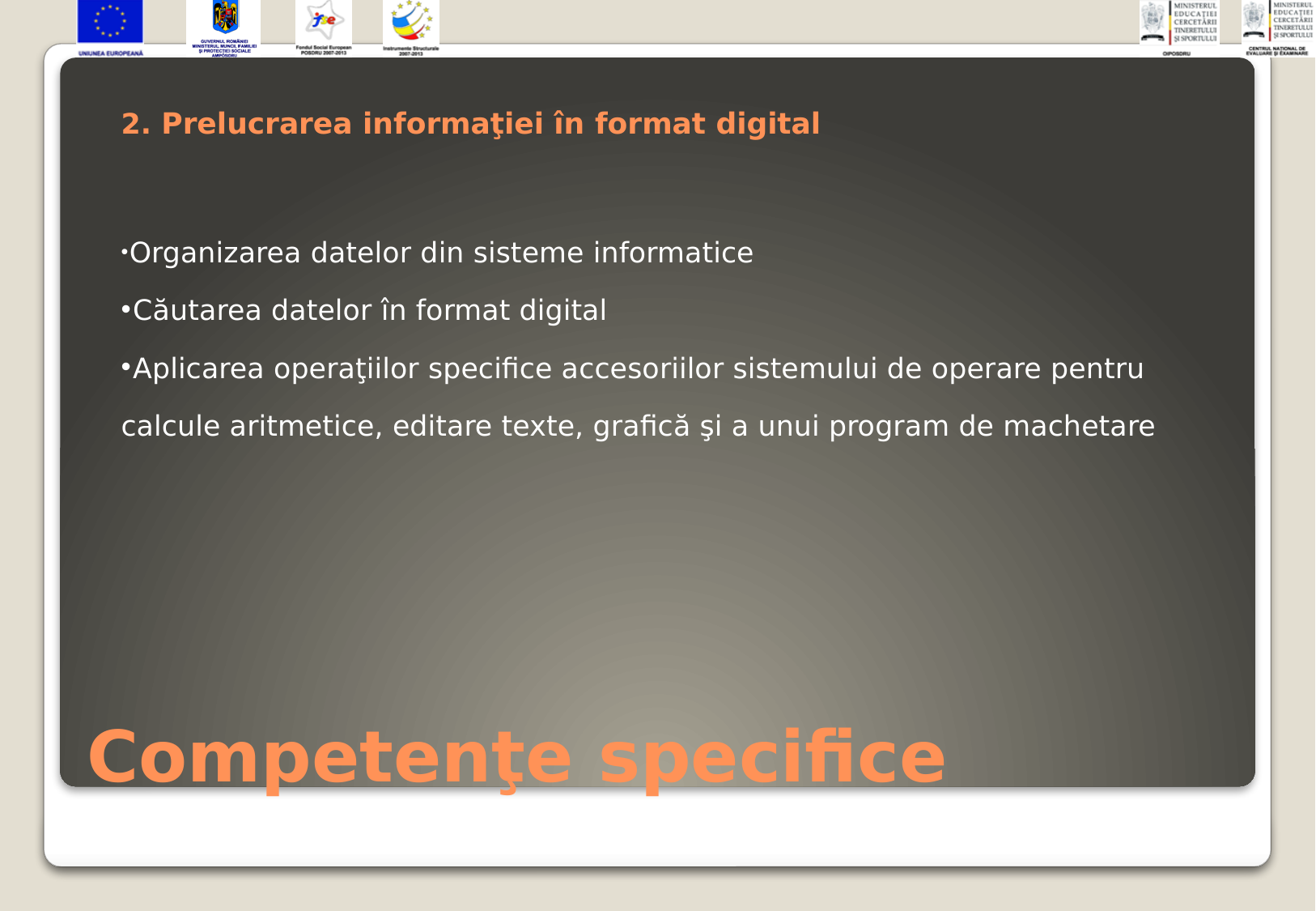

2. Prelucrarea informaţiei în format digital

 Organizarea datelor din sisteme informatice
 Căutarea datelor în format digital
 Aplicarea operaţiilor specifice accesoriilor sistemului de operare pentru calcule aritmetice, editare texte, grafică şi a unui program de machetare

# Competenţe specifice